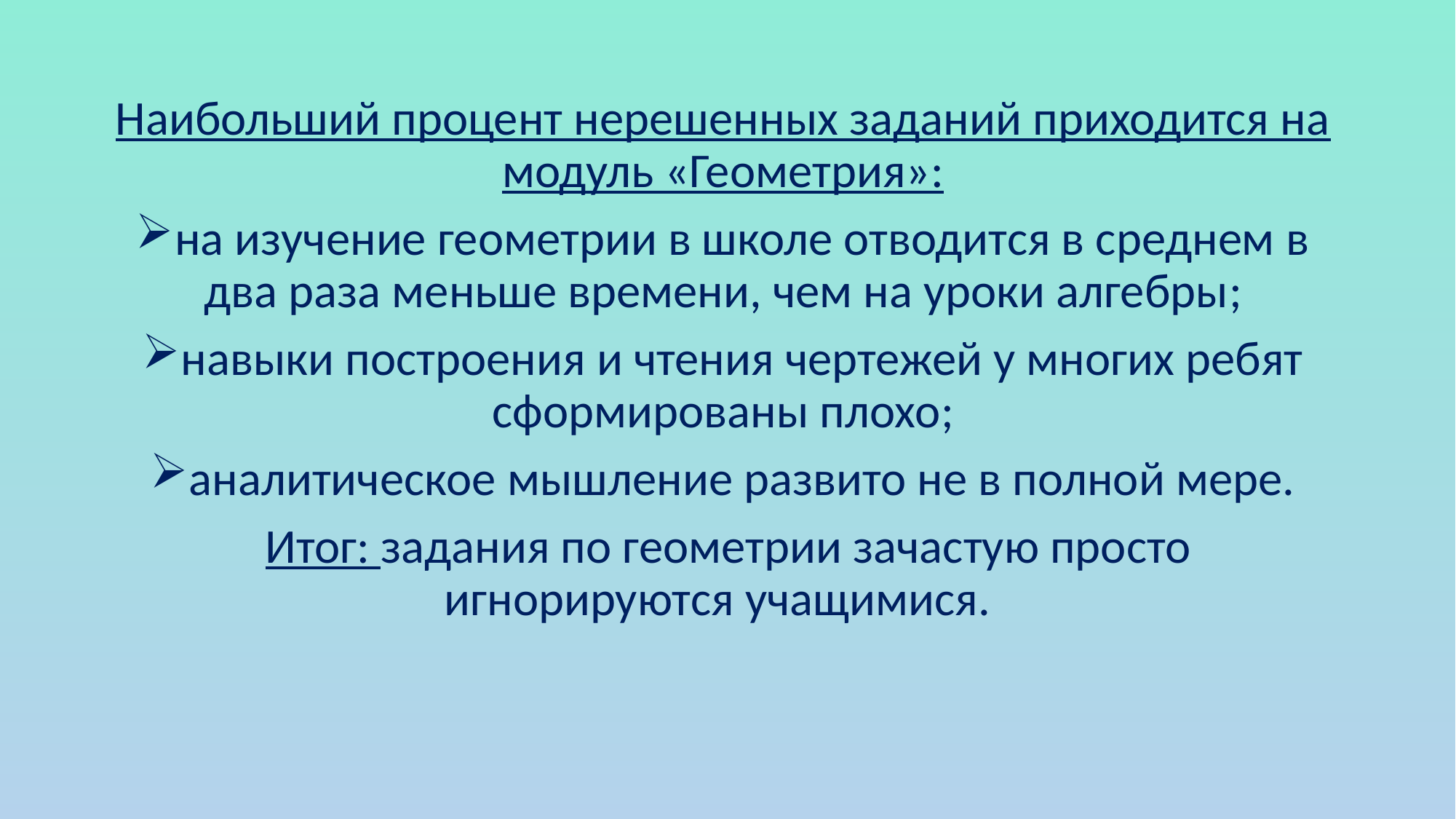

Наибольший процент нерешенных заданий приходится на модуль «Геометрия»:
на изучение геометрии в школе отводится в среднем в два раза меньше времени, чем на уроки алгебры;
навыки построения и чтения чертежей у многих ребят сформированы плохо;
аналитическое мышление развито не в полной мере.
 Итог: задания по геометрии зачастую просто игнорируются учащимися.